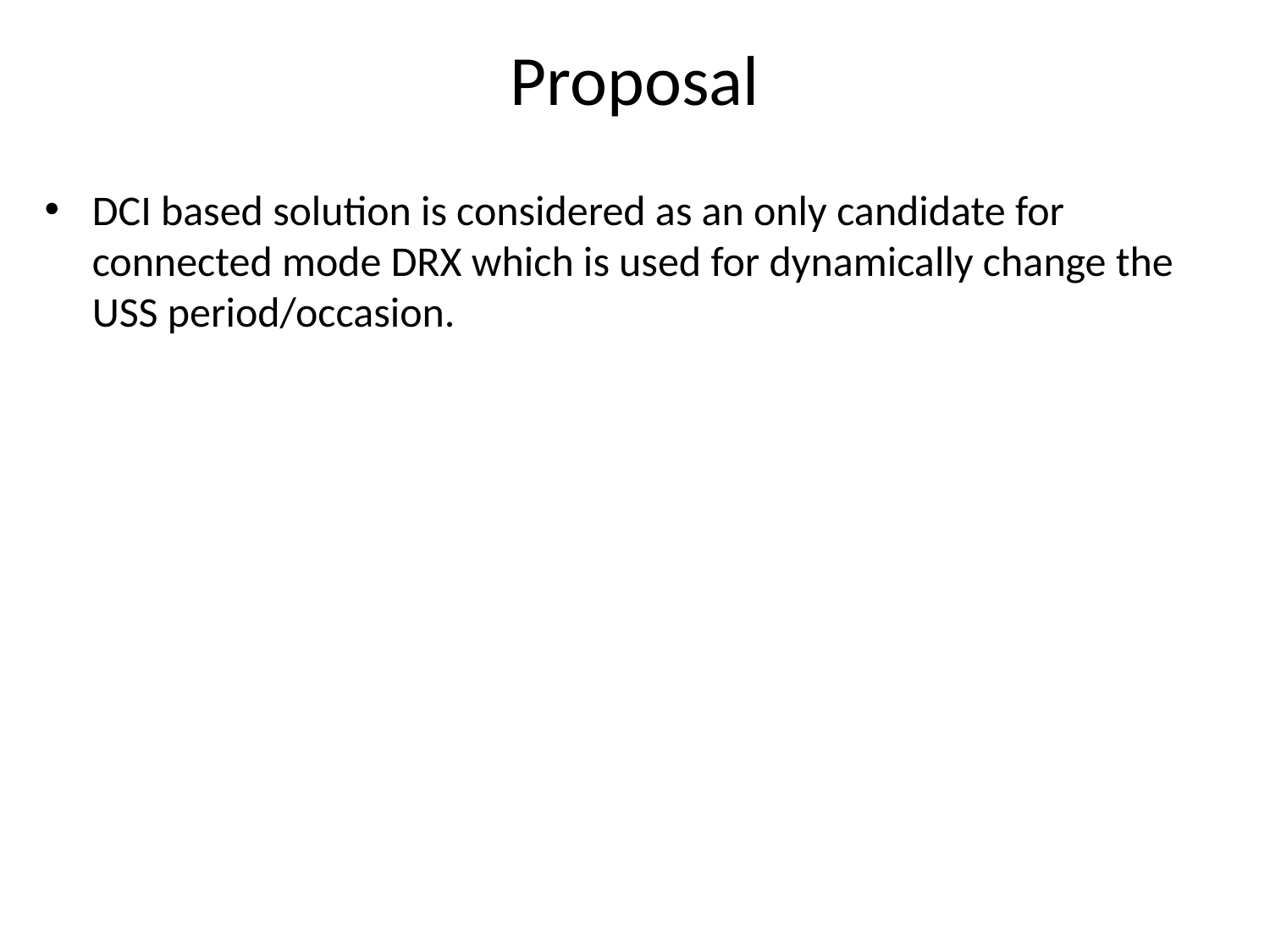

Proposal
DCI based solution is considered as an only candidate for connected mode DRX which is used for dynamically change the USS period/occasion.